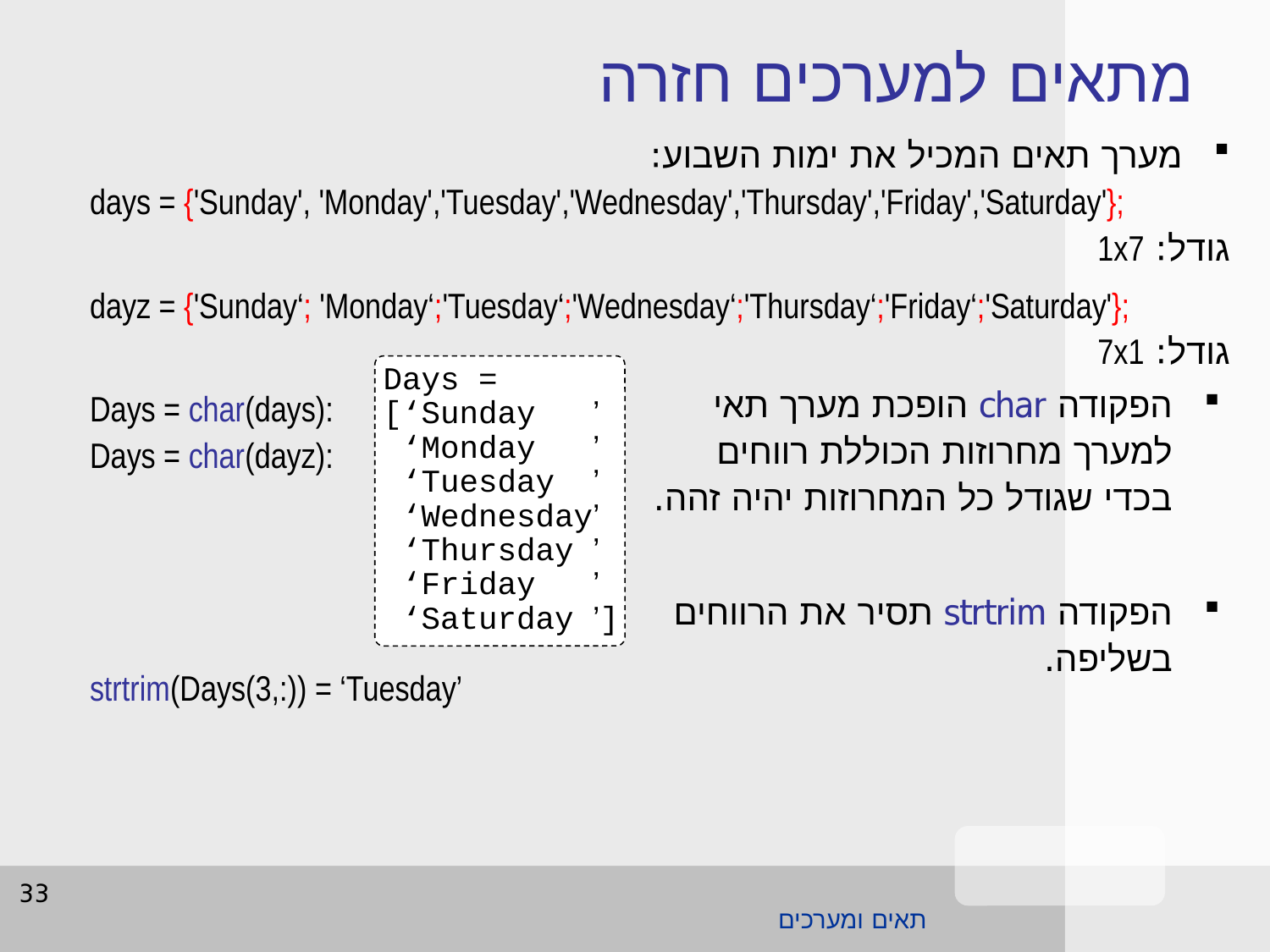

מתאים למערכים חזרה
מערך תאים המכיל את ימות השבוע:
days = {'Sunday', 'Monday','Tuesday','Wednesday','Thursday','Friday','Saturday'};
גודל: 1x7
dayz = {'Sunday‘; 'Monday‘;'Tuesday‘;'Wednesday‘;'Thursday‘;'Friday‘;'Saturday'};
גודל: 7x1
Days = char(days):
Days = char(dayz):

strtrim(Days(3,:)) = ‘Tuesday’
Days =
[‘Sunday   ’
 ‘Monday   ’
 ‘Tuesday  ’
 ‘Wednesday’
 ‘Thursday ’
 ‘Friday   ’
 ‘Saturday ’]

הפקודה char הופכת מערך תאי למערך מחרוזות הכוללת רווחים בכדי שגודל כל המחרוזות יהיה זהה.

הפקודה strtrim תסיר את הרווחים בשליפה.
33
תאים ומערכים